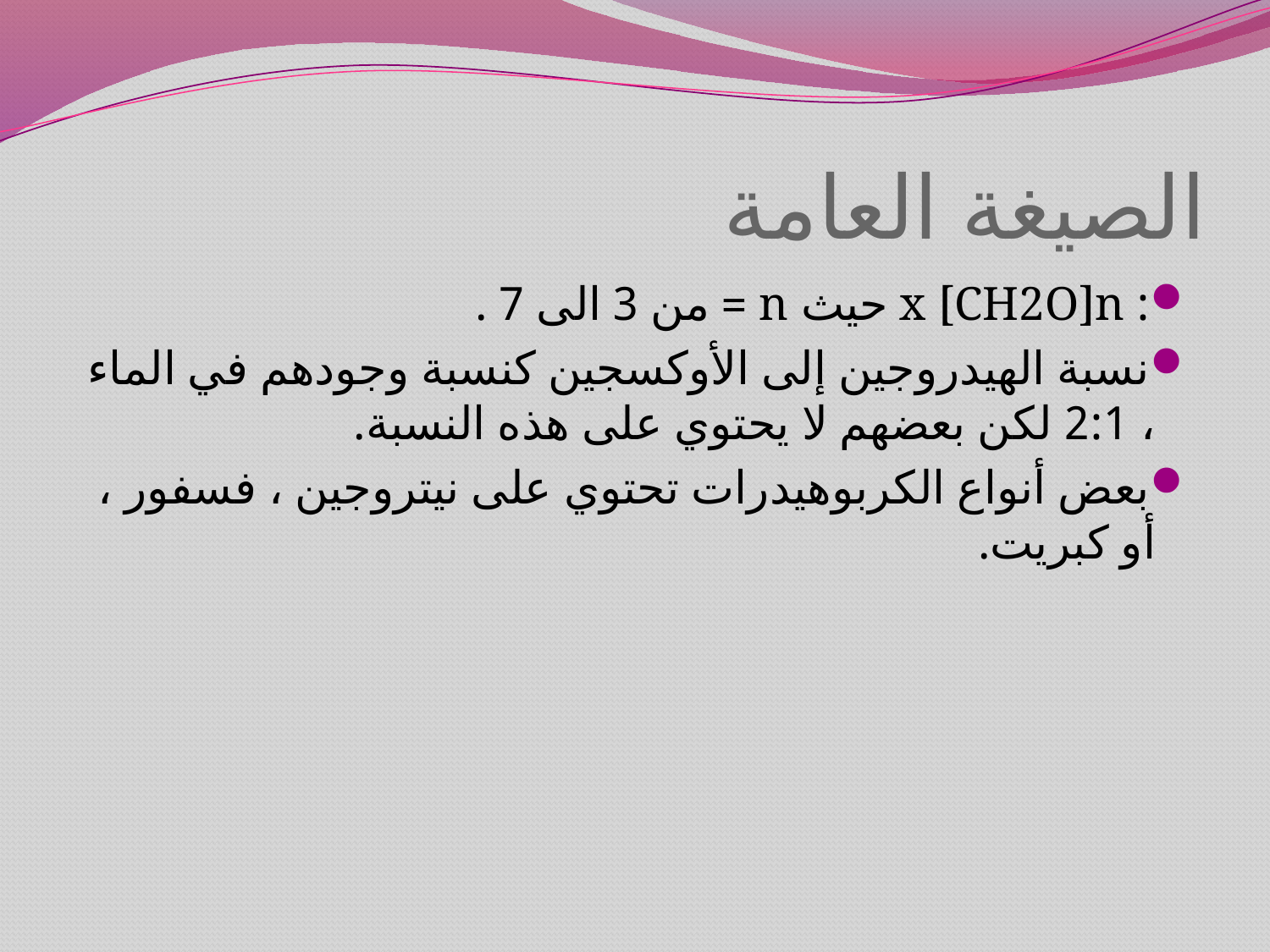

# الصيغة العامة
: x [CH2O]n حيث n = من 3 الى 7 .
نسبة الهيدروجين إلى الأوكسجين كنسبة وجودهم في الماء ، 2:1 لكن بعضهم لا يحتوي على هذه النسبة.
بعض أنواع الكربوهيدرات تحتوي على نيتروجين ، فسفور ، أو كبريت.